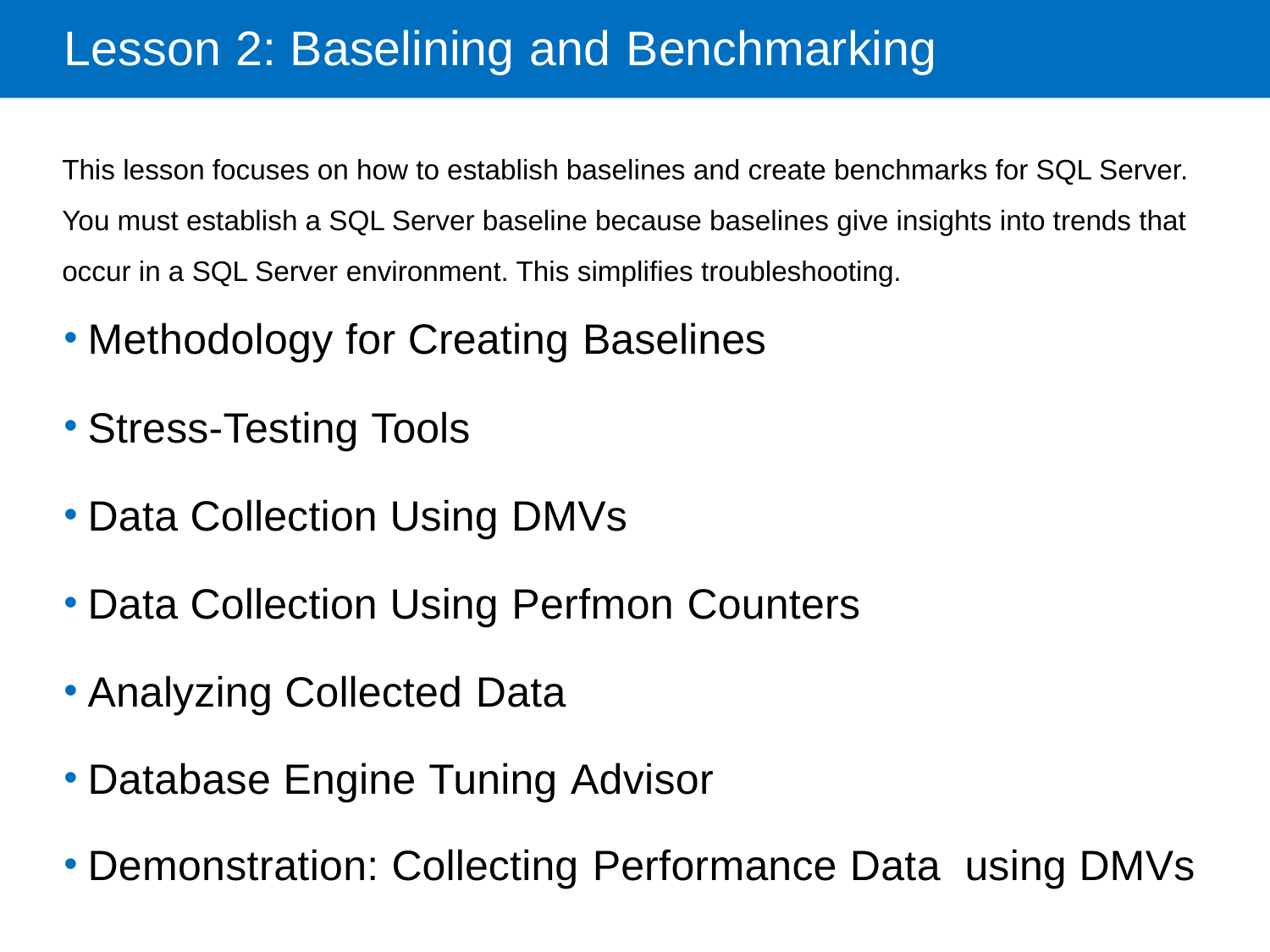

Lesson 2: Baselining and Benchmarking

This lesson focuses on how to establish baselines and create benchmarks for SQL Server. You must establish a SQL Server baseline because baselines give insights into trends that occur in a SQL Server environment. This simplifies troubleshooting.
Methodology for Creating Baselines
Stress-Testing Tools
Data Collection Using DMVs
Data Collection Using Perfmon Counters
Analyzing Collected Data
Database Engine Tuning Advisor
Demonstration: Collecting Performance Data  using DMVs